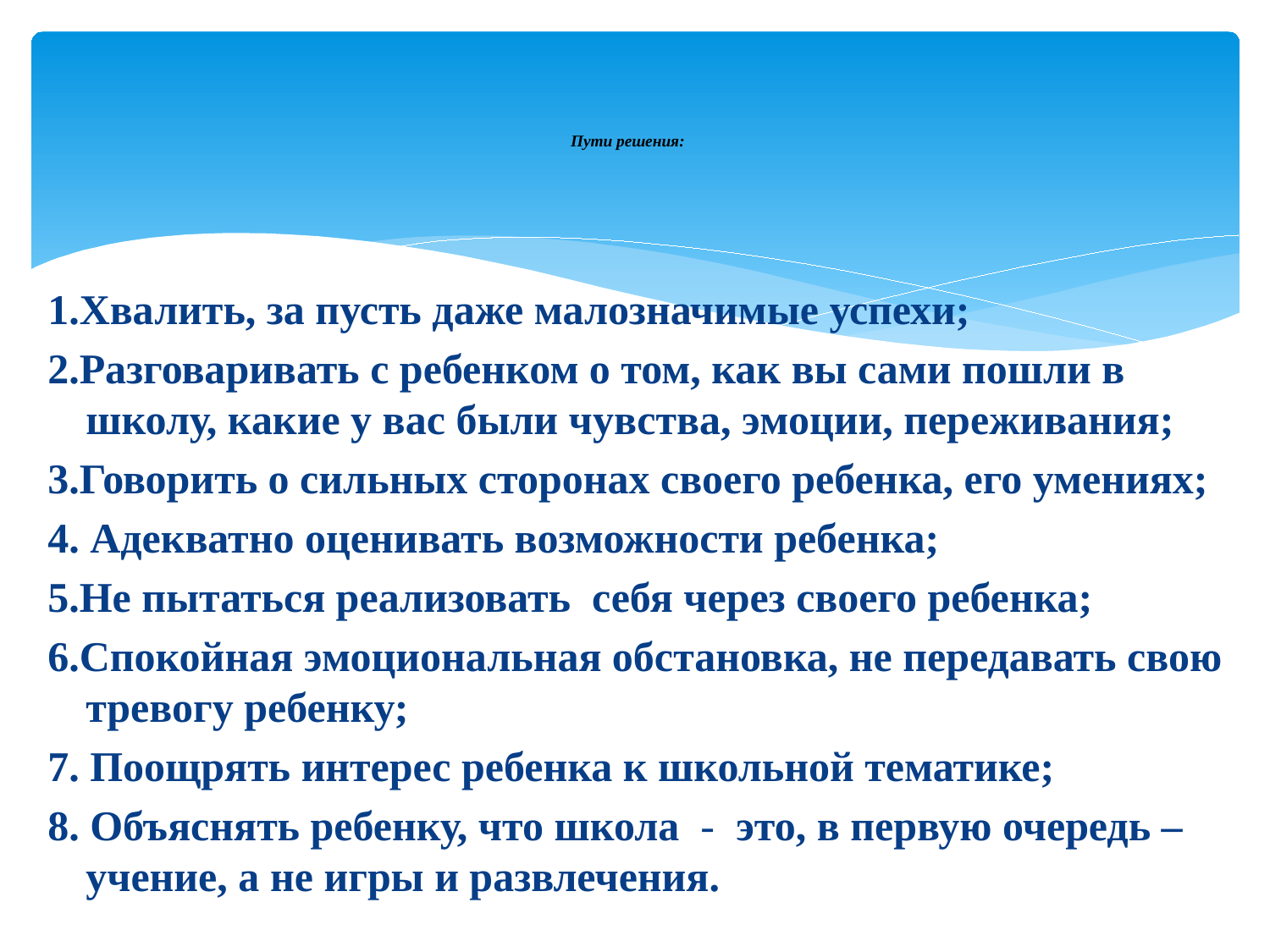

# Пути решения:
1.Хвалить, за пусть даже малозначимые успехи;
2.Разговаривать с ребенком о том, как вы сами пошли в школу, какие у вас были чувства, эмоции, переживания;
3.Говорить о сильных сторонах своего ребенка, его умениях;
4. Адекватно оценивать возможности ребенка;
5.Не пытаться реализовать  себя через своего ребенка;
6.Спокойная эмоциональная обстановка, не передавать свою тревогу ребенку;
7. Поощрять интерес ребенка к школьной тематике;
8. Объяснять ребенку, что школа  -  это, в первую очередь – учение, а не игры и развлечения.